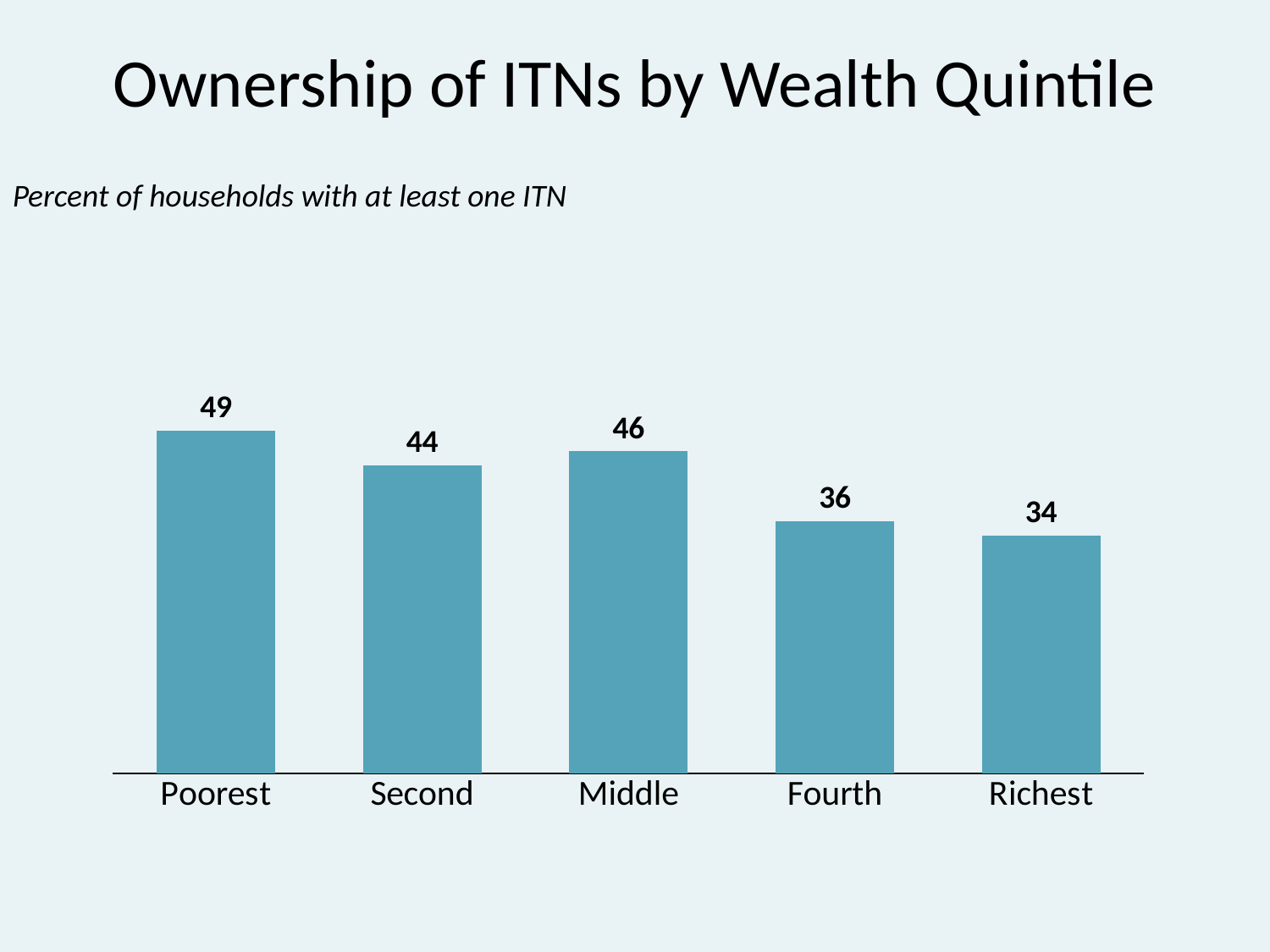

# Ownership of ITNs by Wealth Quintile
Percent of households with at least one ITN

### Chart

| Category |  |
|---|---|
| Poorest | 49.0 |
| Second | 44.0 |
| Middle | 46.0 |
| Fourth | 36.0 |
| Richest | 34.0 |